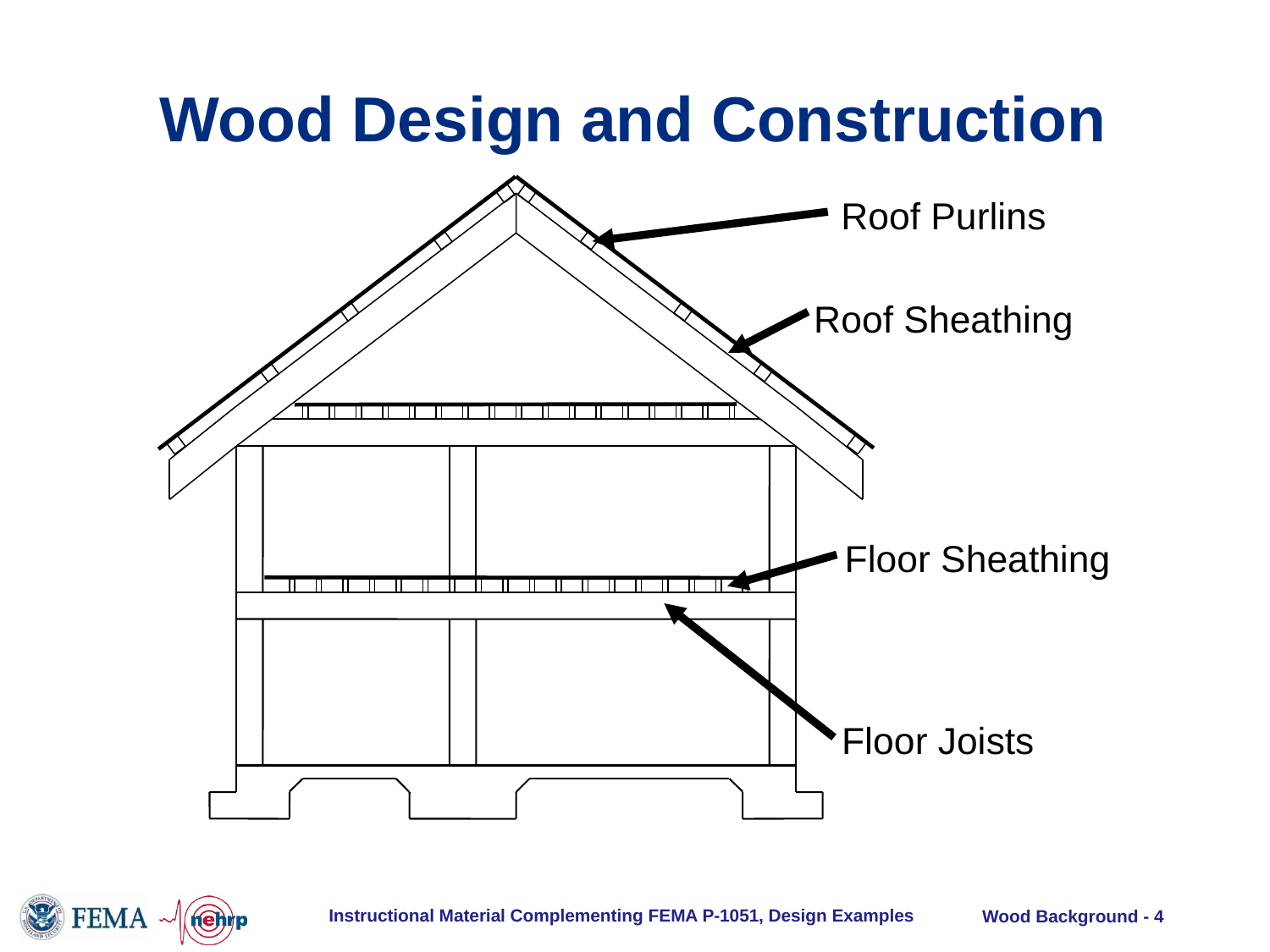

# Wood Design and Construction

Roof Purlins

Roof Sheathing

Floor Sheathing

Floor Joists